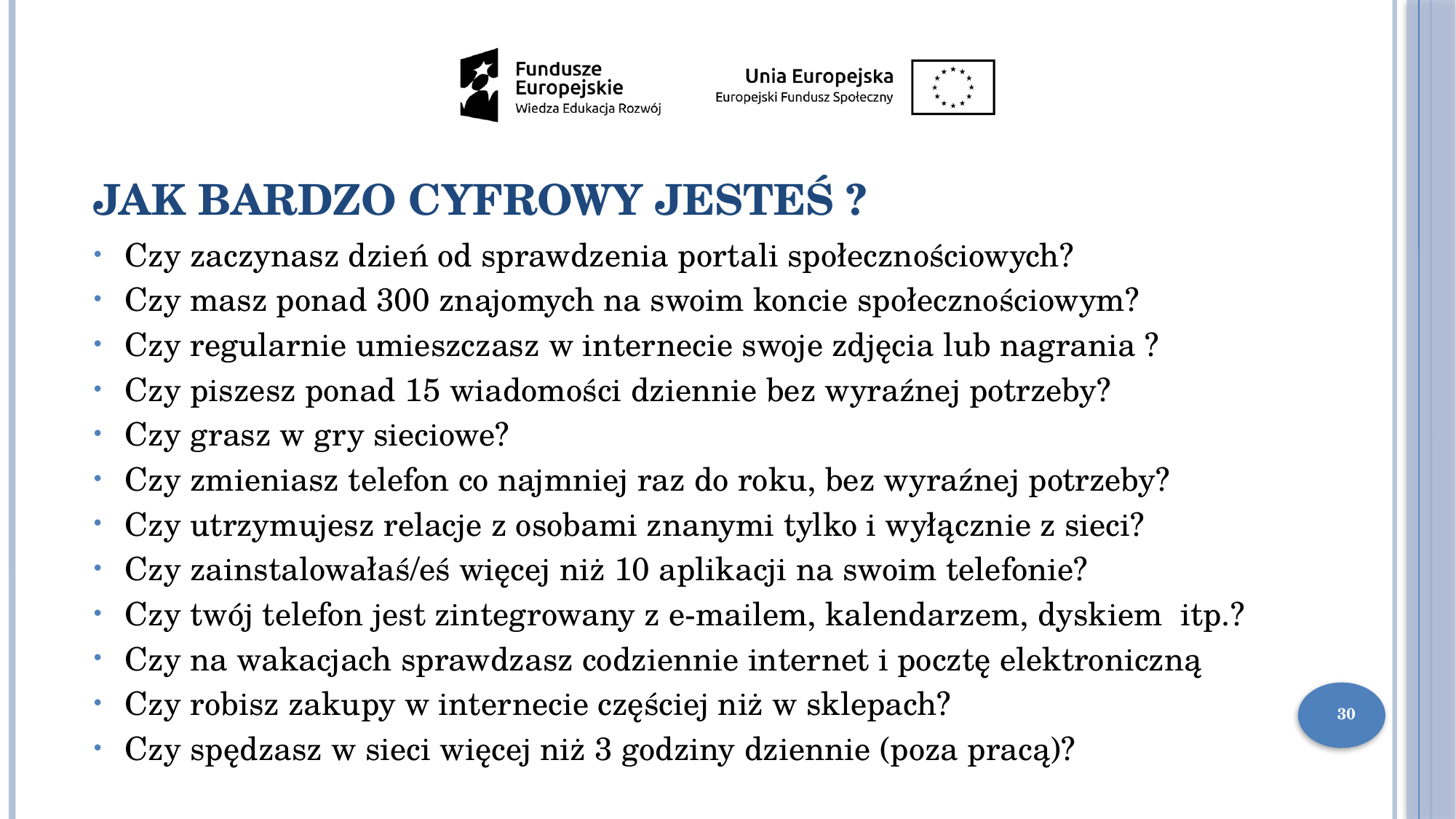

JAK BARDZO CYFROWY JESTEŚ ?
Czy zaczynasz dzień od sprawdzenia portali społecznościowych?
Czy masz ponad 300 znajomych na swoim koncie społecznościowym?
Czy regularnie umieszczasz w internecie swoje zdjęcia lub nagrania ?
Czy piszesz ponad 15 wiadomości dziennie bez wyraźnej potrzeby?
Czy grasz w gry sieciowe?
Czy zmieniasz telefon co najmniej raz do roku, bez wyraźnej potrzeby?
Czy utrzymujesz relacje z osobami znanymi tylko i wyłącznie z sieci?
Czy zainstalowałaś/eś więcej niż 10 aplikacji na swoim telefonie?
Czy twój telefon jest zintegrowany z e-mailem, kalendarzem, dyskiem  itp.?
Czy na wakacjach sprawdzasz codziennie internet i pocztę elektroniczną
Czy robisz zakupy w internecie częściej niż w sklepach?
Czy spędzasz w sieci więcej niż 3 godziny dziennie (poza pracą)?

30